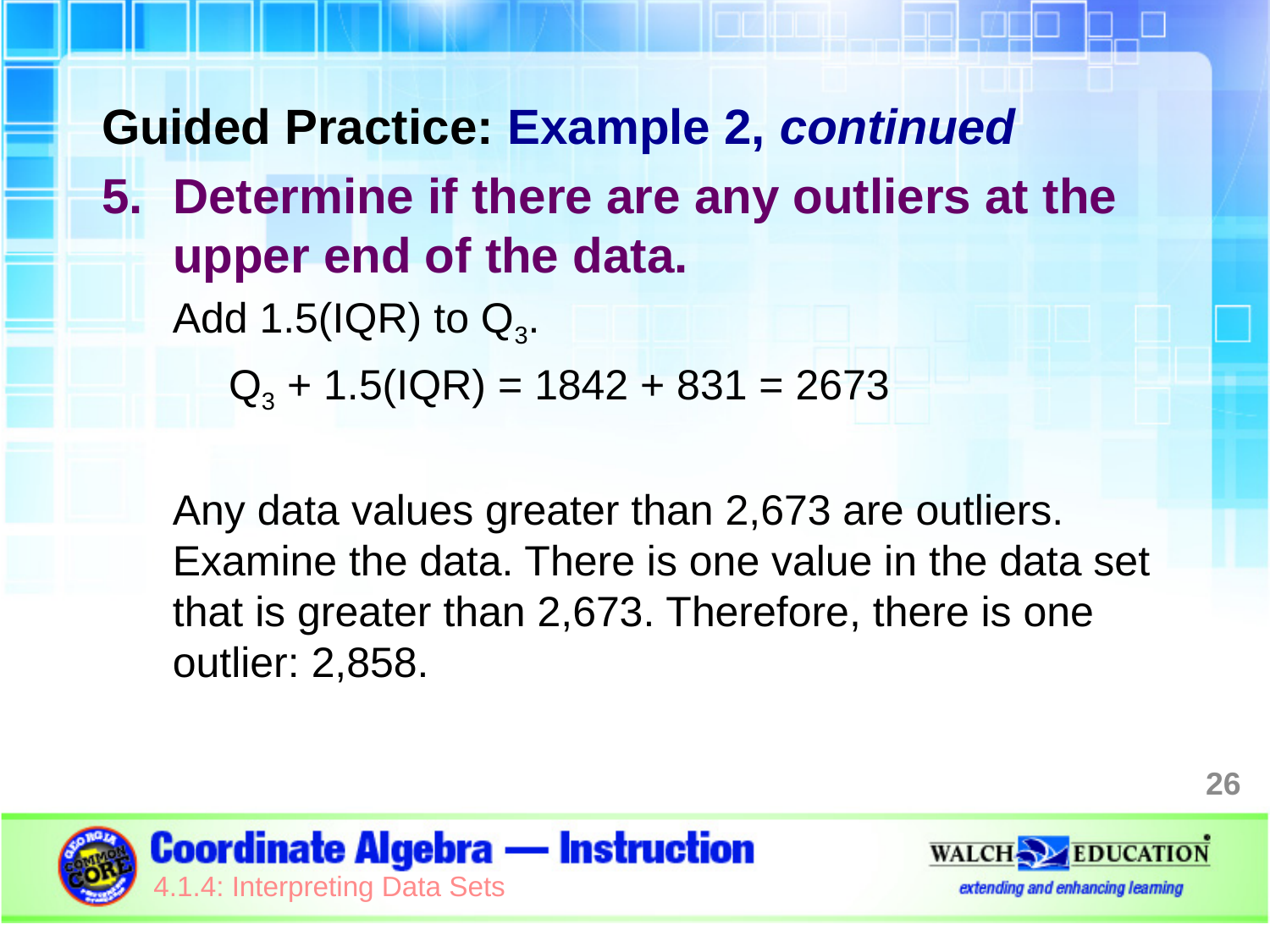

Guided Practice: Example 2, continued
Determine if there are any outliers at the upper end of the data.
Add 1.5(IQR) to Q3.
Q3 + 1.5(IQR) = 1842 + 831 = 2673

Any data values greater than 2,673 are outliers. Examine the data. There is one value in the data set that is greater than 2,673. Therefore, there is one outlier: 2,858.

26
4.1.4: Interpreting Data Sets